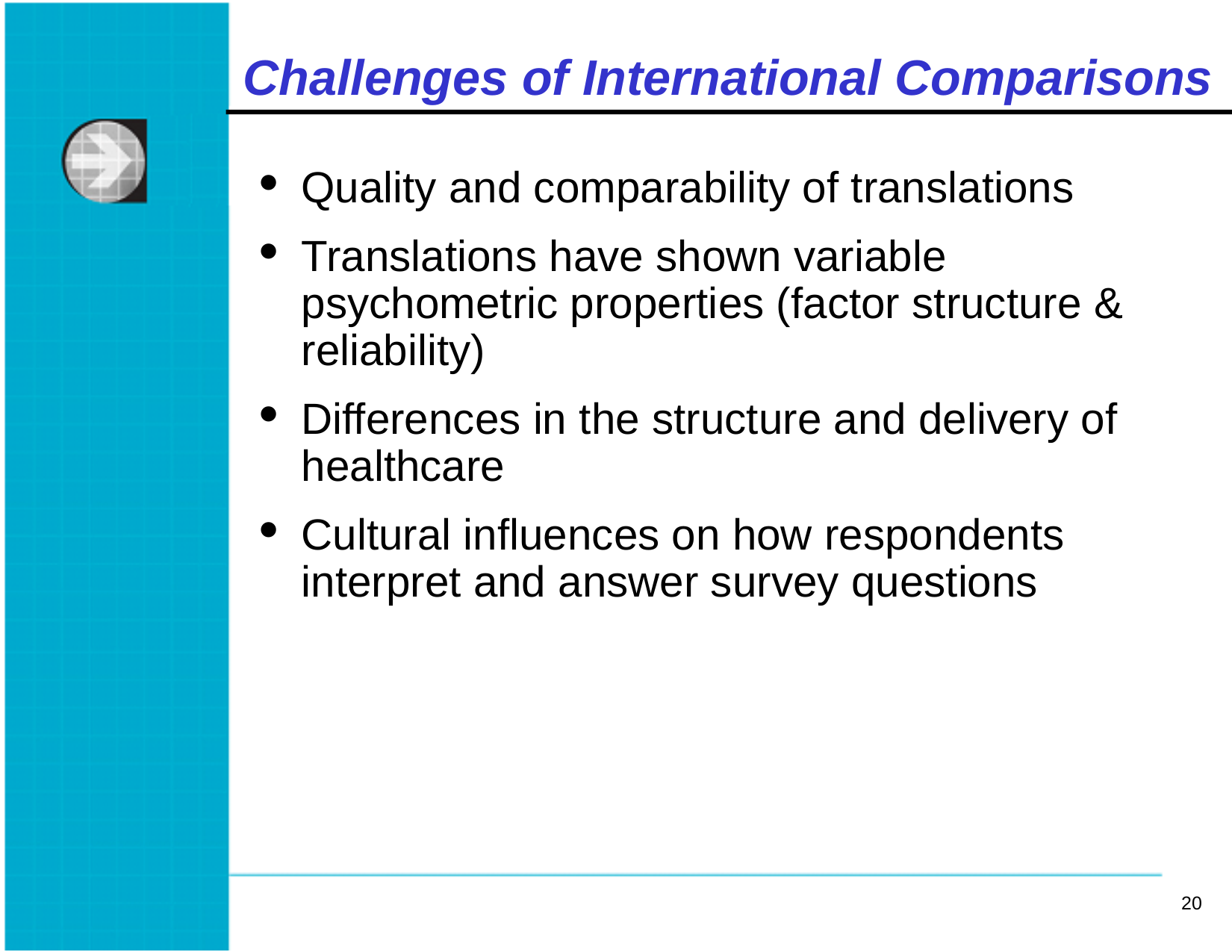

# Challenges of International Comparisons
Quality and comparability of translations
Translations have shown variable psychometric properties (factor structure & reliability)
Differences in the structure and delivery of healthcare
Cultural influences on how respondents interpret and answer survey questions

20